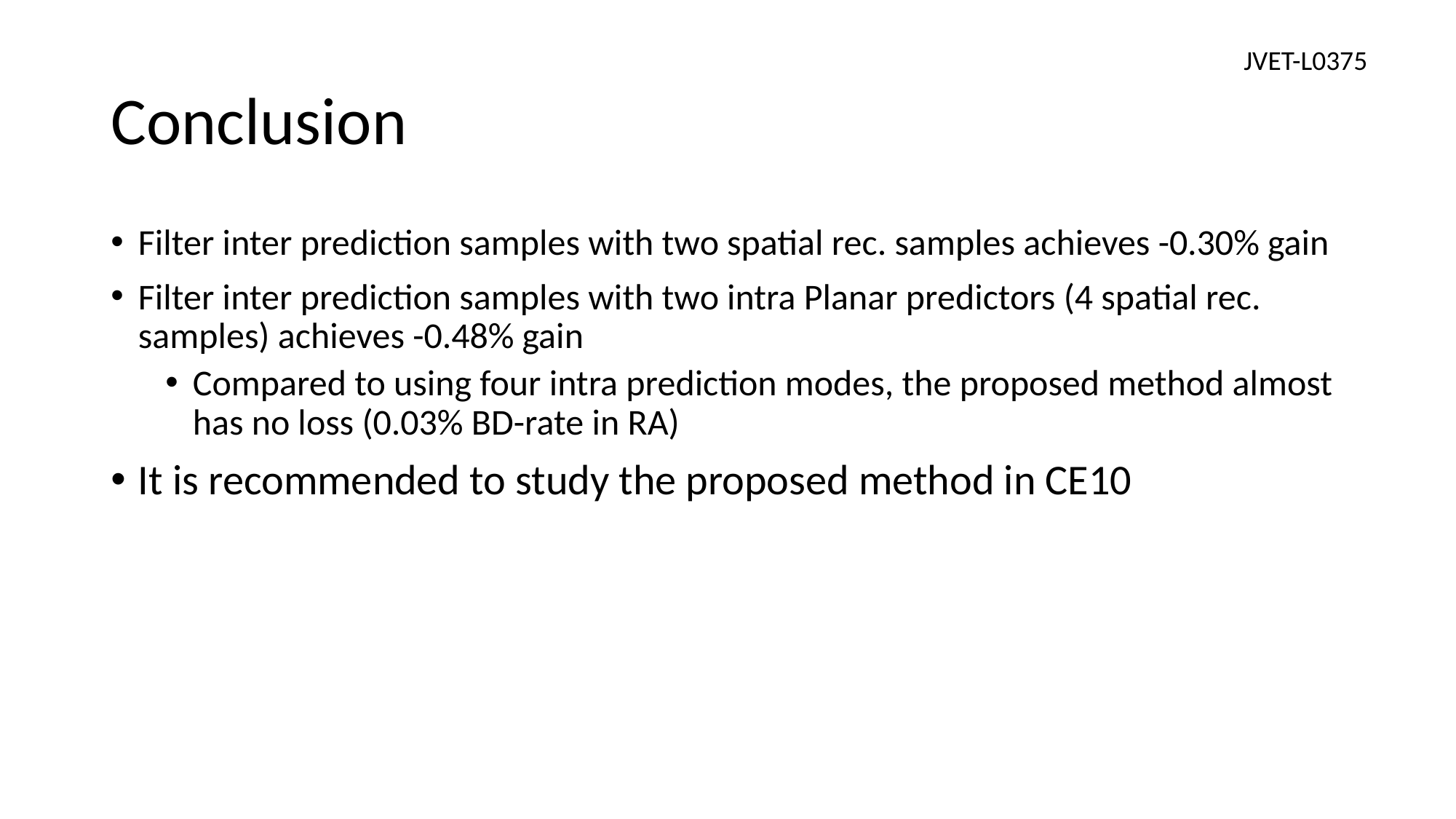

JVET-L0375
# Conclusion
Filter inter prediction samples with two spatial rec. samples achieves -0.30% gain
Filter inter prediction samples with two intra Planar predictors (4 spatial rec. samples) achieves -0.48% gain
Compared to using four intra prediction modes, the proposed method almost has no loss (0.03% BD-rate in RA)
It is recommended to study the proposed method in CE10